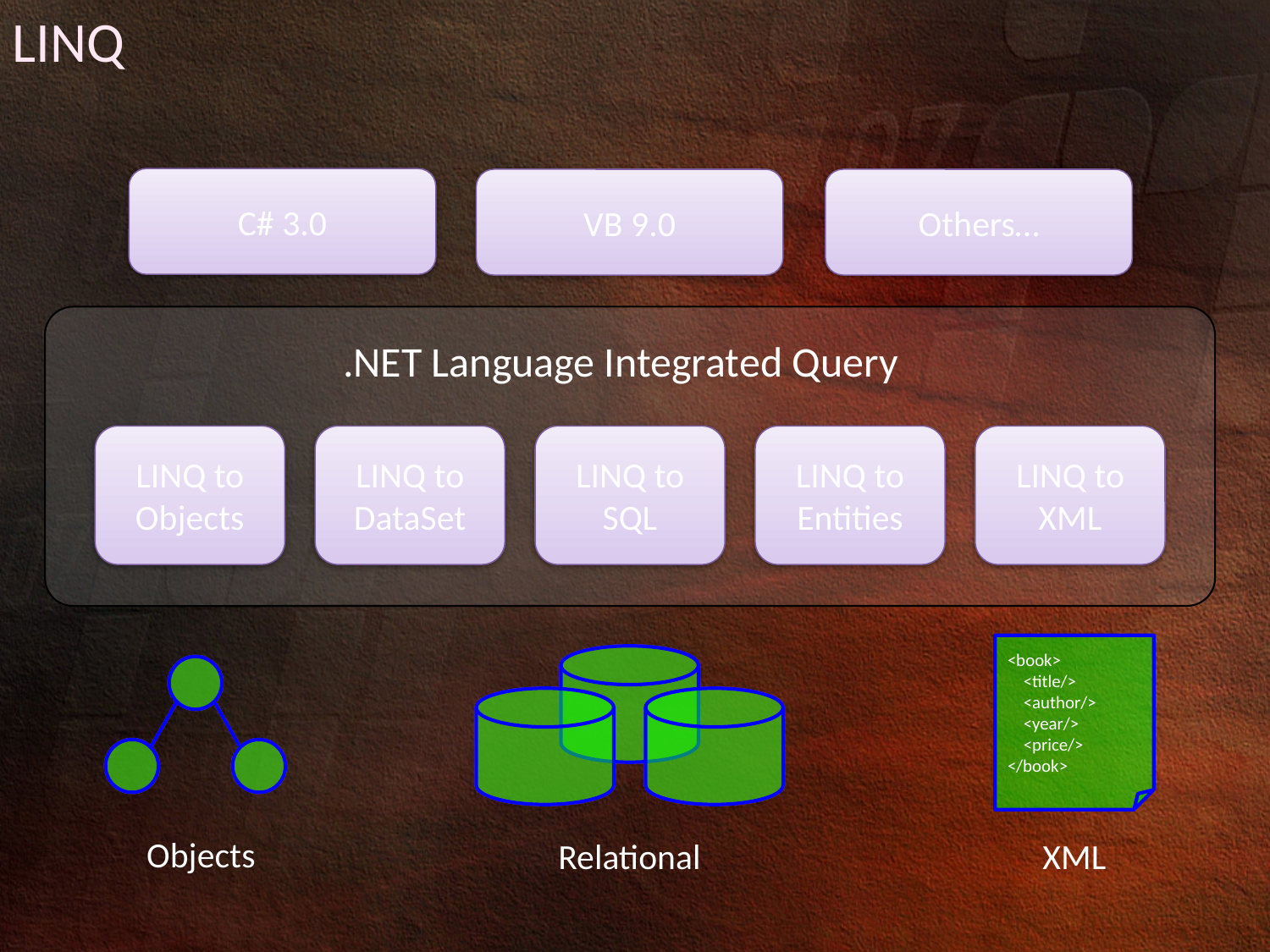

LINQ
C# 3.0
VB 9.0
Others…

.NET Language Integrated Query
LINQ to
Objects
LINQ to
DataSet
LINQ to
SQL
LINQ to
Entities
LINQ to
XML
<book>
    <title/>
    <author/>
    <year/>
    <price/>
</book>

Relational

Objects

Objects
Relational
XML